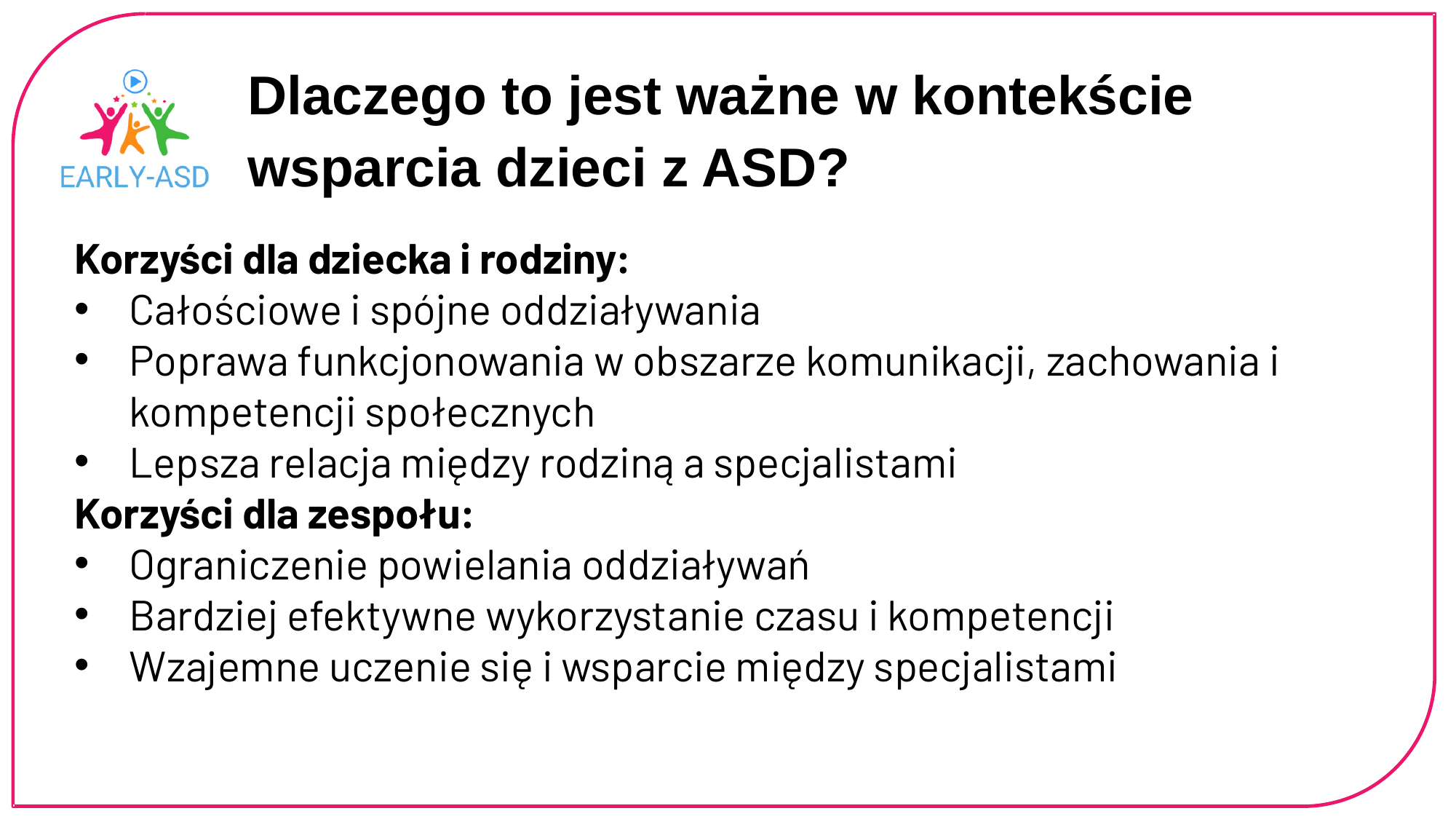

Dlaczego to jest ważne w kontekście wsparcia dzieci z ASD?

Korzyści dla dziecka i rodziny:
Całościowe i spójne oddziaływania
Poprawa funkcjonowania w obszarze komunikacji, zachowania i kompetencji społecznych
Lepsza relacja między rodziną a specjalistami
Korzyści dla zespołu:
Ograniczenie powielania oddziaływań
Bardziej efektywne wykorzystanie czasu i kompetencji
Wzajemne uczenie się i wsparcie między specjalistami